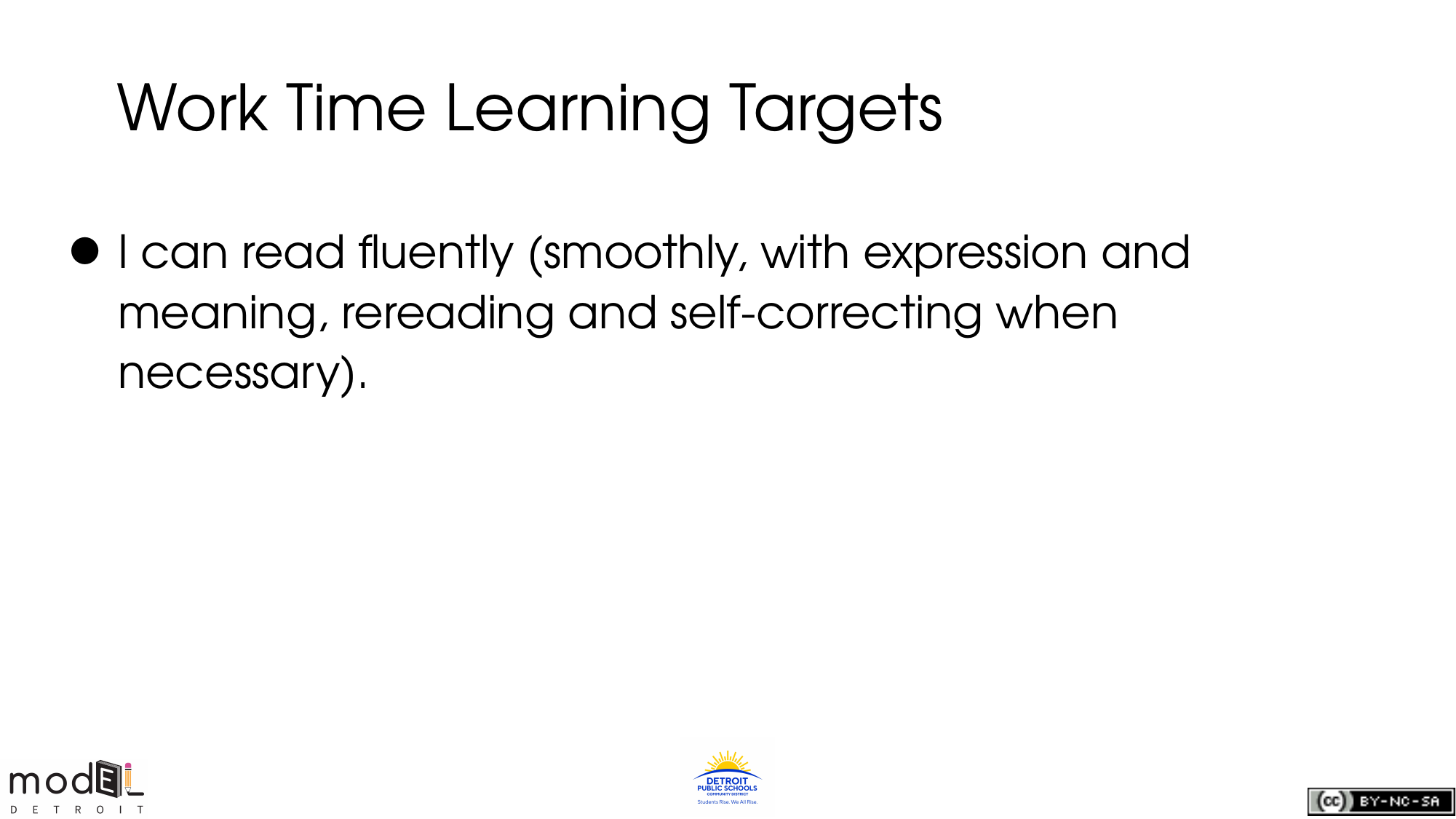

Work Time Learning Targets
I can read fluently (smoothly, with expression and meaning, rereading and self-correcting when necessary).